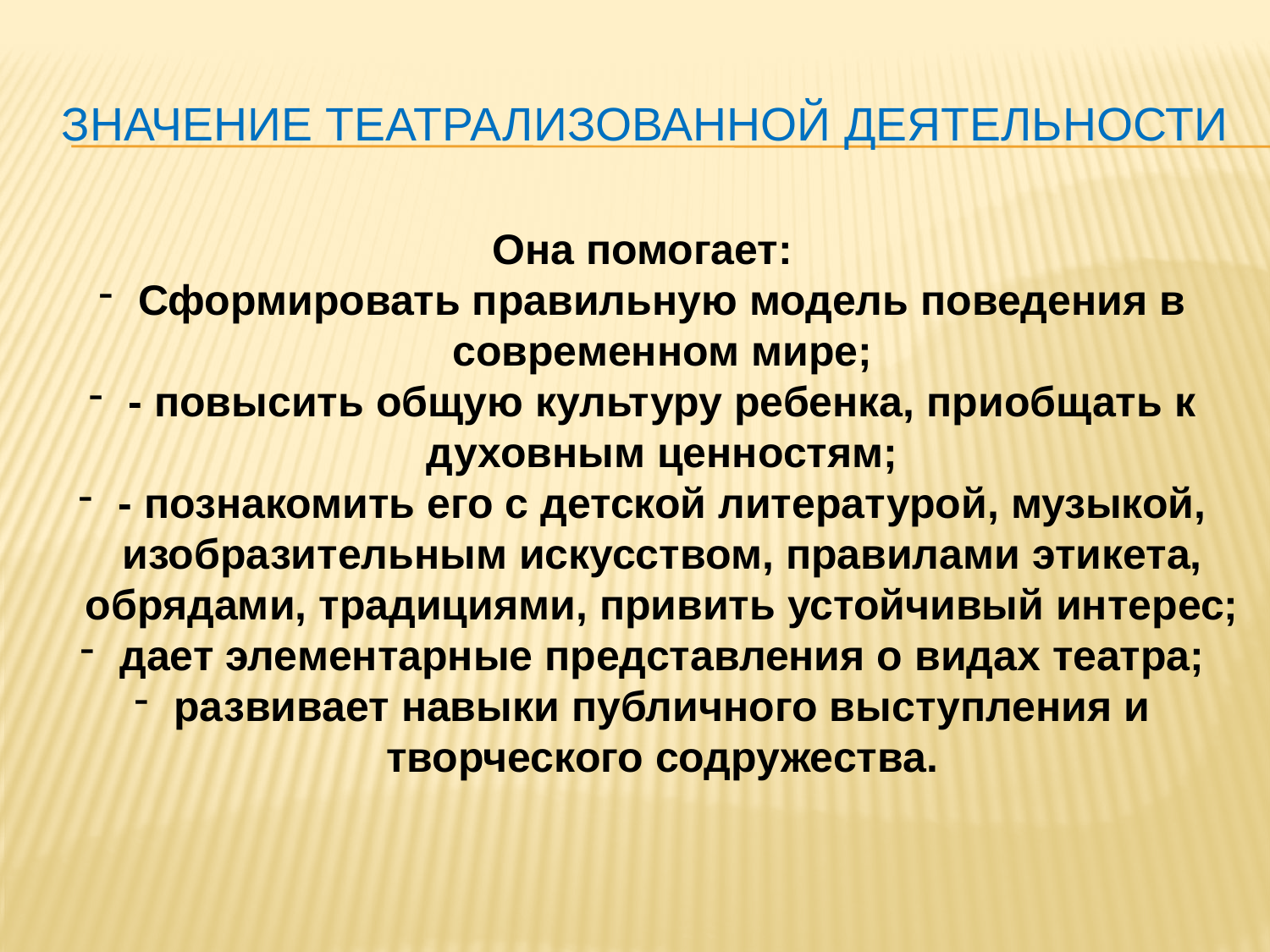

# Значение театрализованной деятельности
Она помогает:
Сформировать правильную модель поведения в современном мире;
- повысить общую культуру ребенка, приобщать к духовным ценностям;
- познакомить его с детской литературой, музыкой, изобразительным искусством, правилами этикета, обрядами, традициями, привить устойчивый интерес;
дает элементарные представления о видах театра;
развивает навыки публичного выступления и творческого содружества.